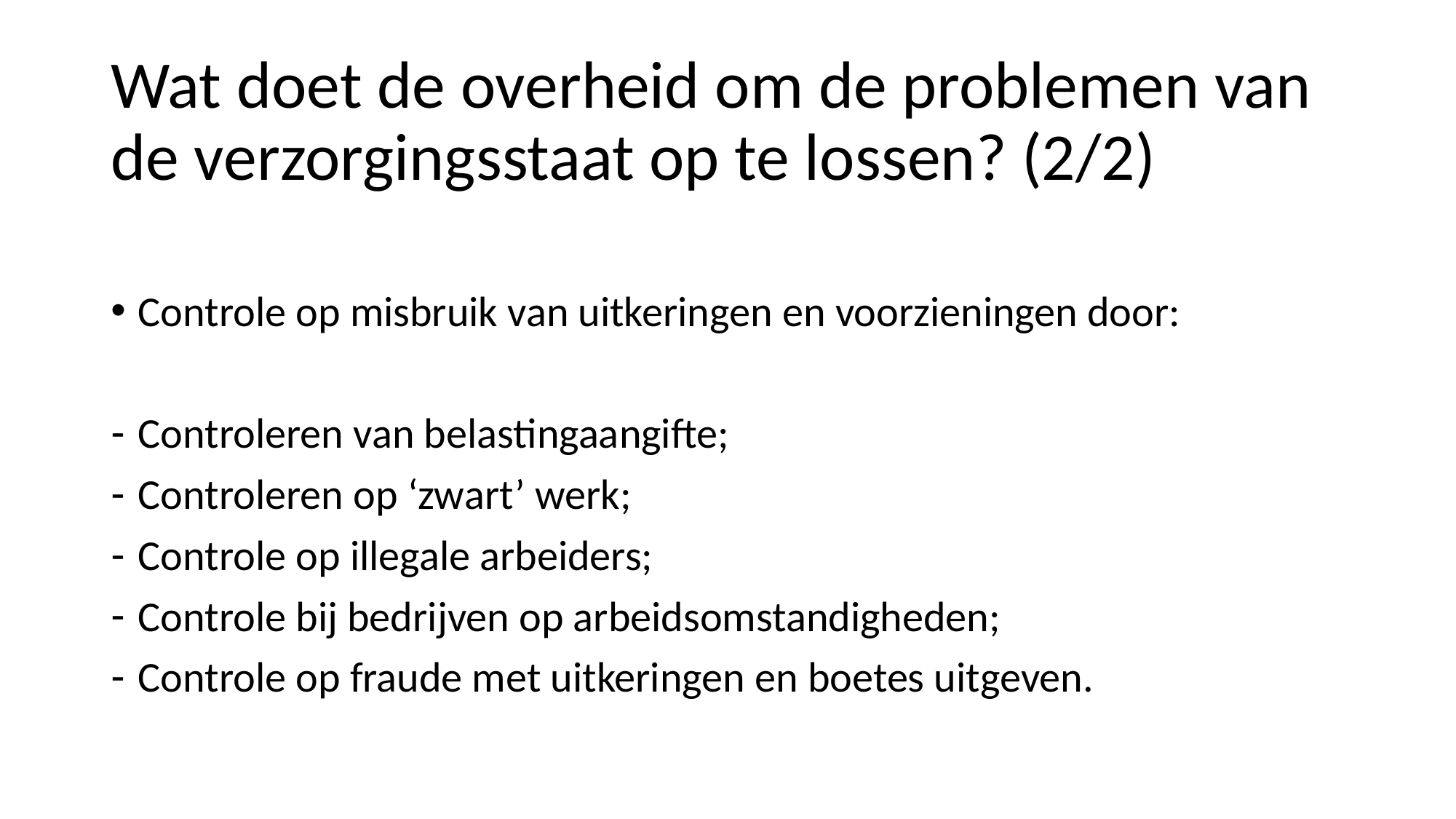

# Wat doet de overheid om de problemen van de verzorgingsstaat op te lossen? (2/2)

Controle op misbruik van uitkeringen en voorzieningen door:

Controleren van belastingaangifte;
Controleren op ‘zwart’ werk;
Controle op illegale arbeiders;
Controle bij bedrijven op arbeidsomstandigheden;
Controle op fraude met uitkeringen en boetes uitgeven.